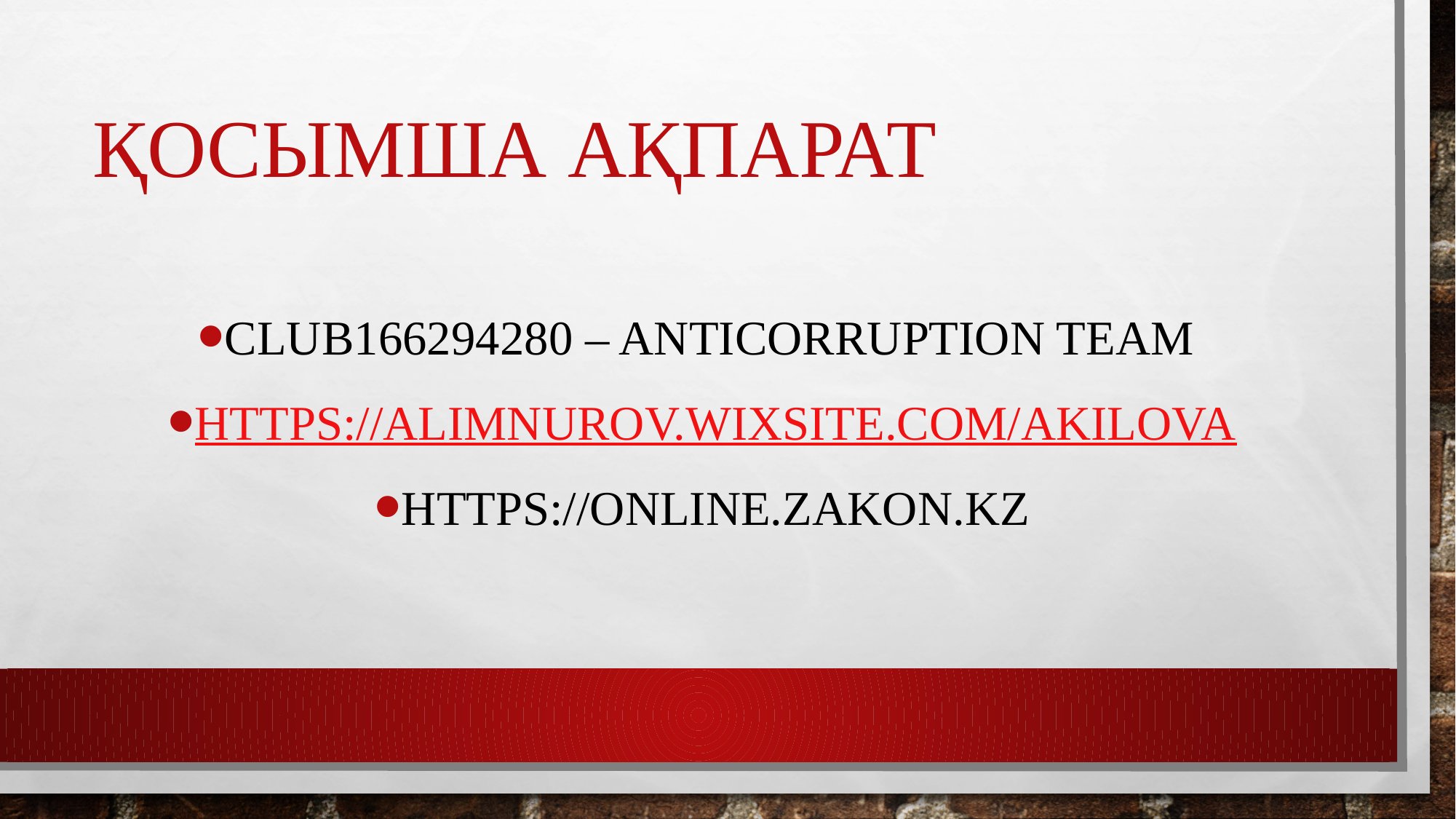

# қосымша ақпарат
Club166294280 – Anticorruption team
https://alimnurov.wixsite.com/akilova
https://online.zakon.kz